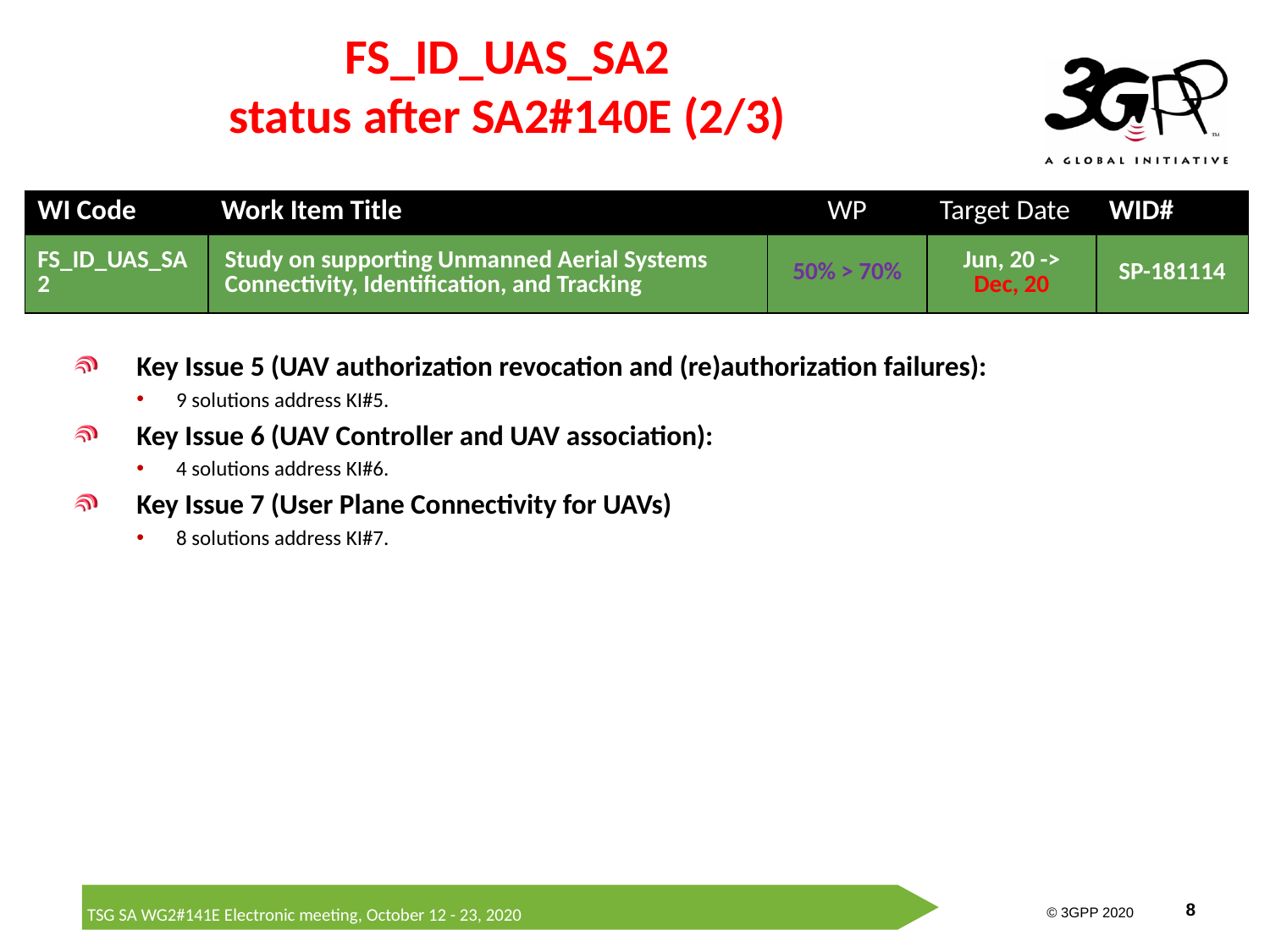

# FS_ID_UAS_SA2 status after SA2#140E (2/3)
| WI Code | Work Item Title | WP | Target Date | WID# |
| --- | --- | --- | --- | --- |
| FS\_ID\_UAS\_SA2 | Study on supporting Unmanned Aerial Systems Connectivity, Identification, and Tracking | 50% > 70% | Jun, 20 -> Dec, 20 | SP-181114 |
Key Issue 5 (UAV authorization revocation and (re)authorization failures):
9 solutions address KI#5.
Key Issue 6 (UAV Controller and UAV association):
4 solutions address KI#6.
Key Issue 7 (User Plane Connectivity for UAVs)
8 solutions address KI#7.